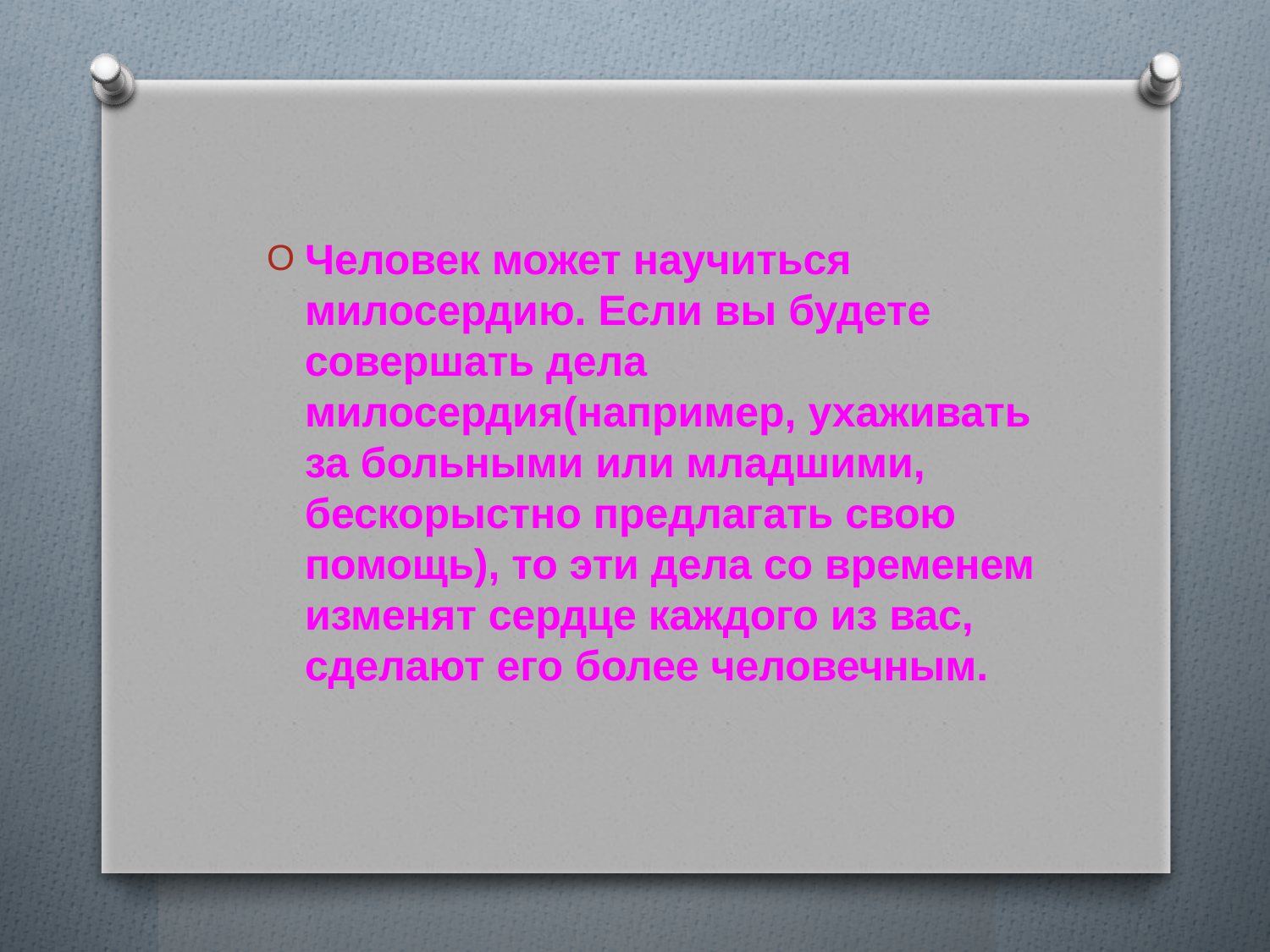

Человек может научиться милосердию. Если вы будете совершать дела милосердия(например, ухаживать за больными или младшими, бескорыстно предлагать свою помощь), то эти дела со временем изменят сердце каждого из вас, сделают его более человечным.